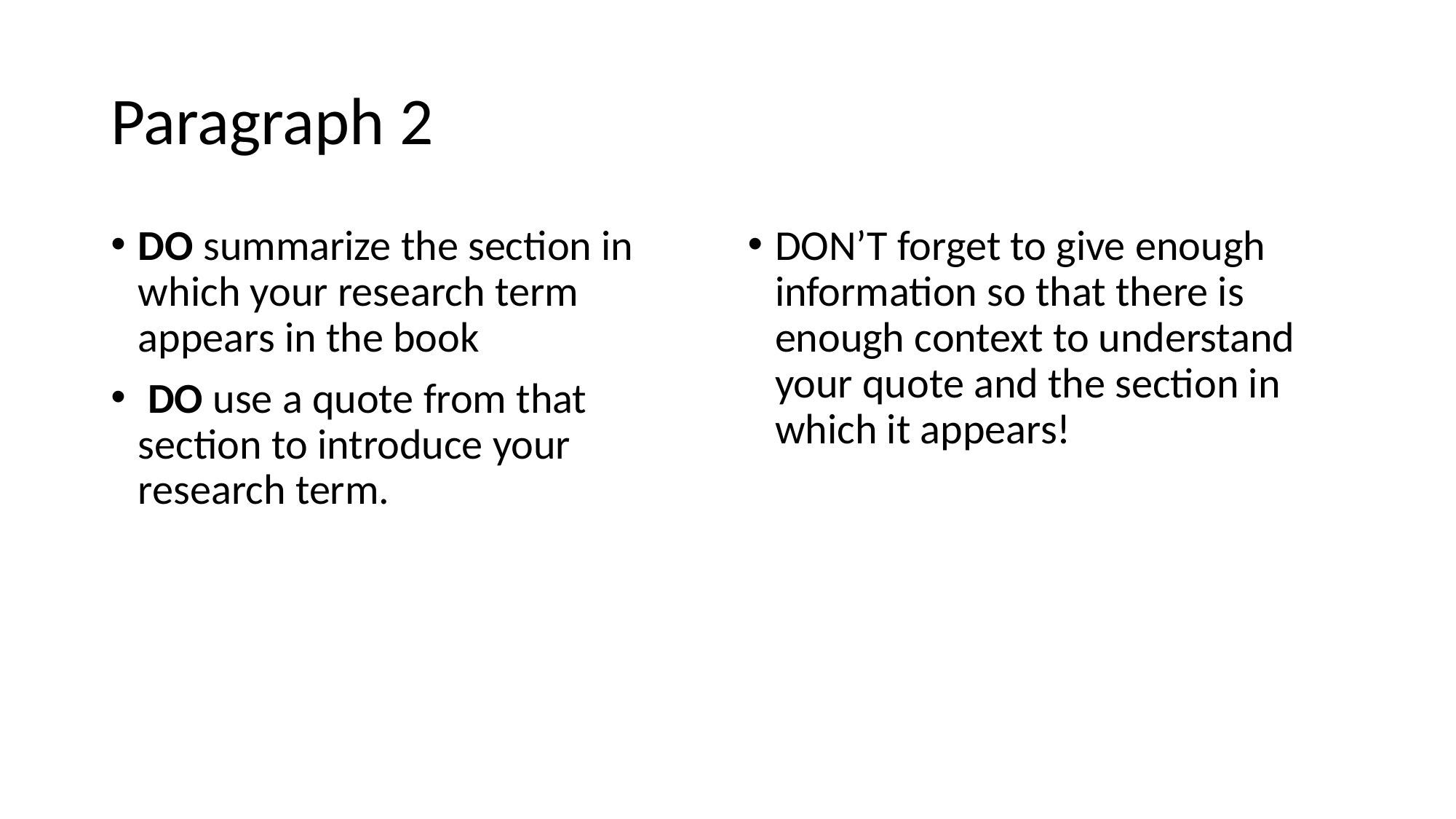

# Paragraph 2
DO summarize the section in which your research term appears in the book
 DO use a quote from that section to introduce your research term.
DON’T forget to give enough information so that there is enough context to understand your quote and the section in which it appears!